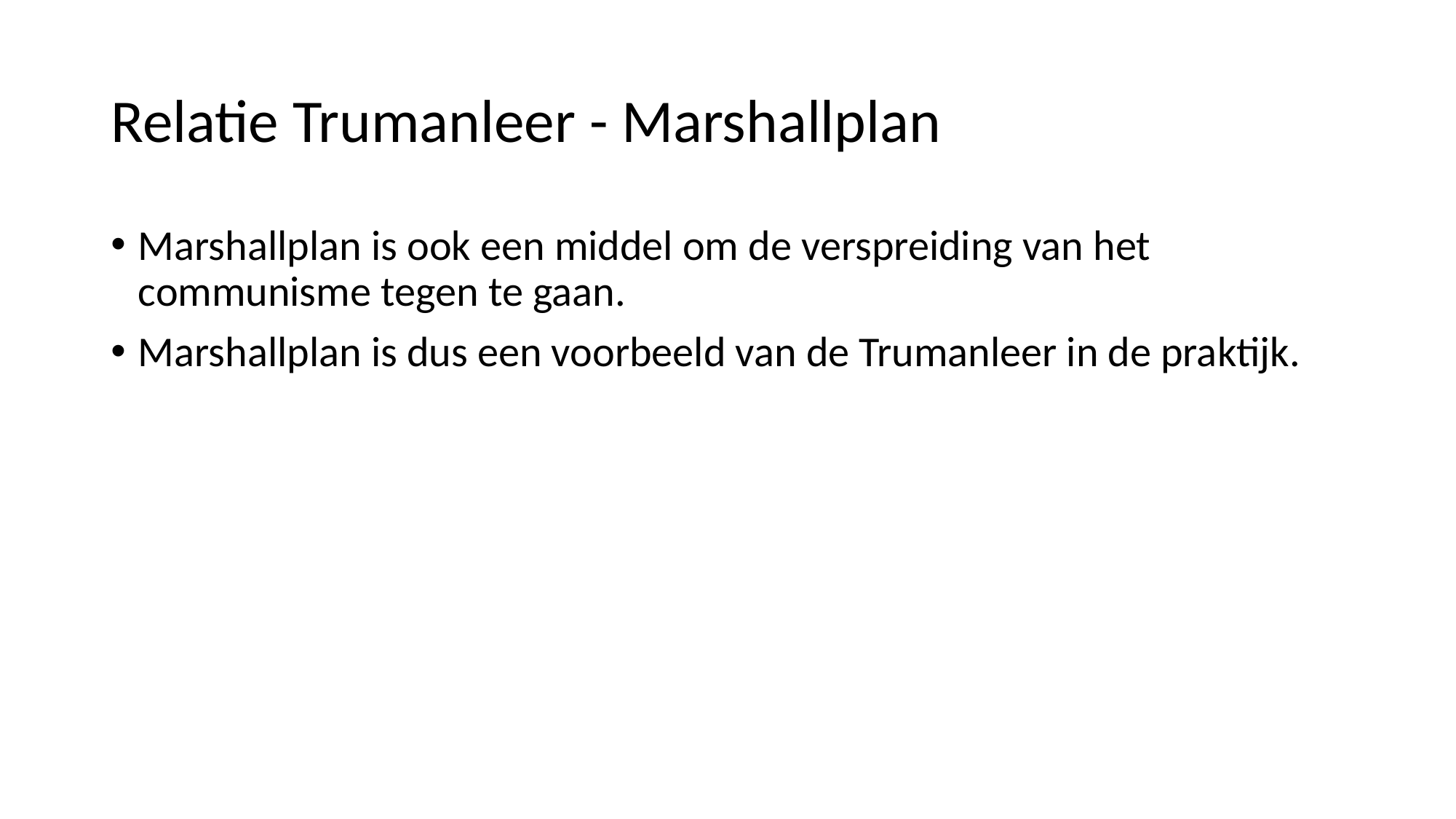

# Relatie Trumanleer - Marshallplan
Marshallplan is ook een middel om de verspreiding van het communisme tegen te gaan.
Marshallplan is dus een voorbeeld van de Trumanleer in de praktijk.